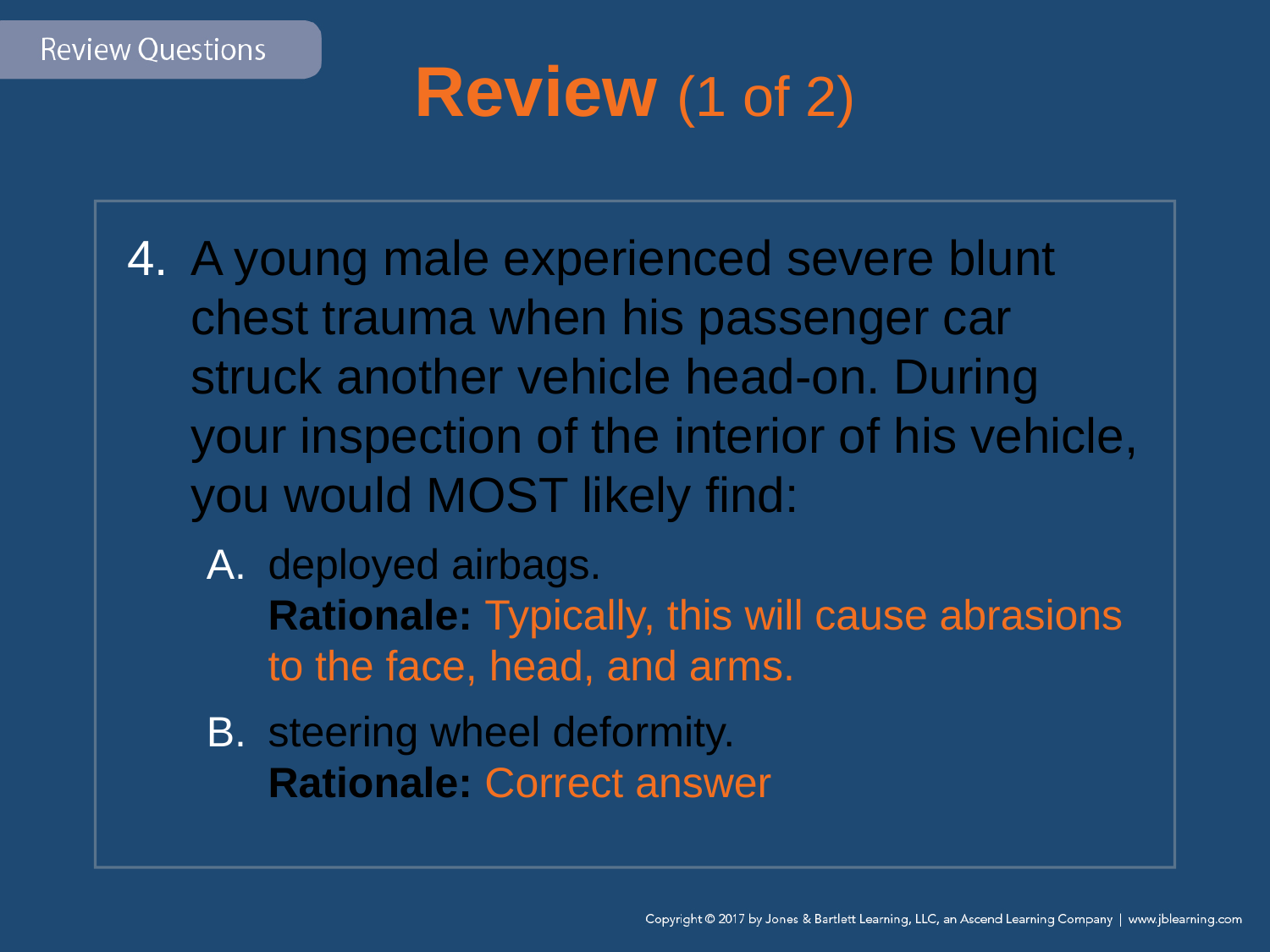

# Review (1 of 2)
A young male experienced severe blunt chest trauma when his passenger car struck another vehicle head-on. During your inspection of the interior of his vehicle, you would MOST likely find:
deployed airbags.
Rationale: Typically, this will cause abrasions to the face, head, and arms.
steering wheel deformity.
Rationale: Correct answer